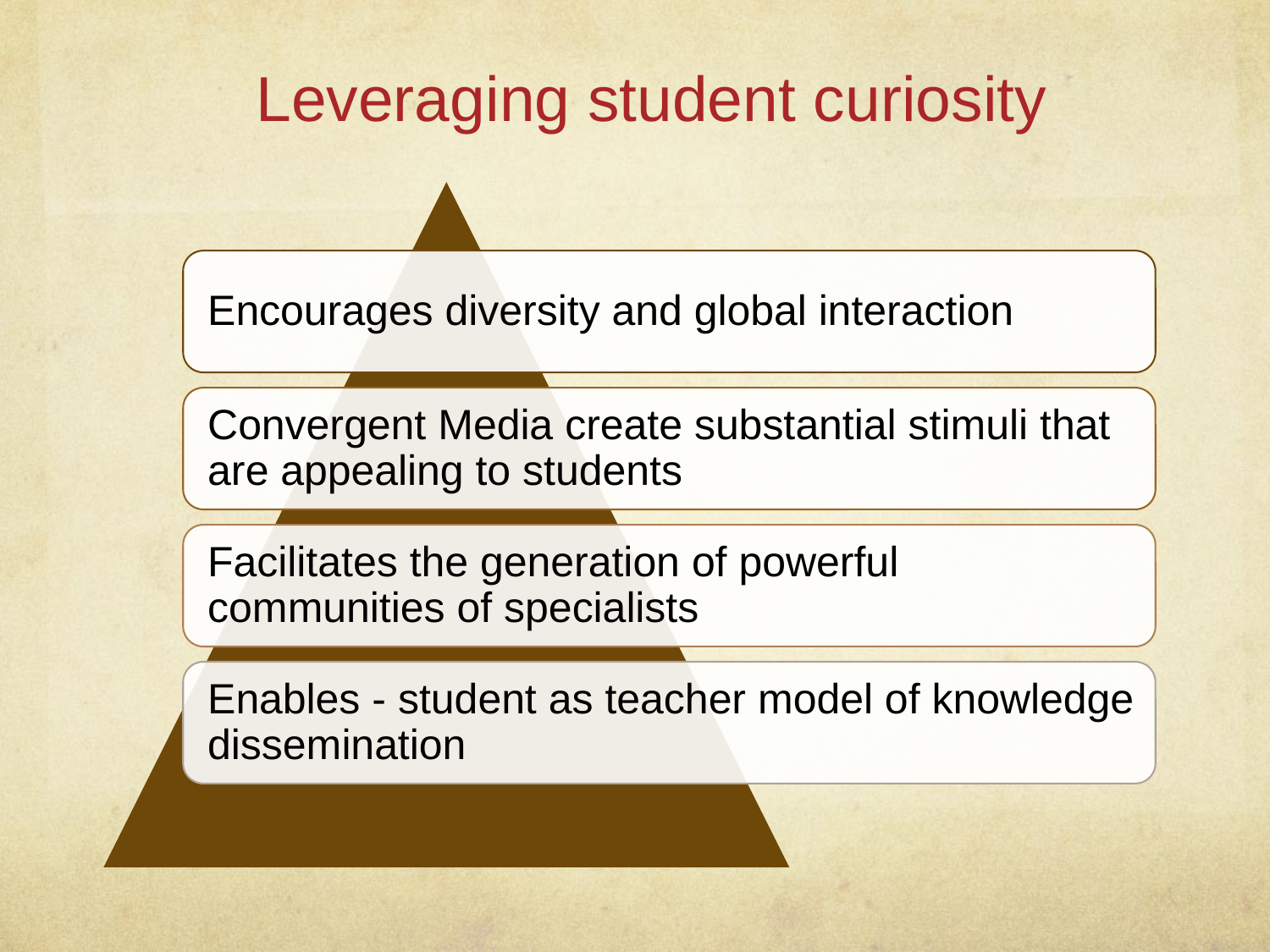

# Leveraging student curiosity
Encourages diversity and global interaction
Convergent Media create substantial stimuli that are appealing to students
Facilitates the generation of powerful communities of specialists
Enables - student as teacher model of knowledge dissemination